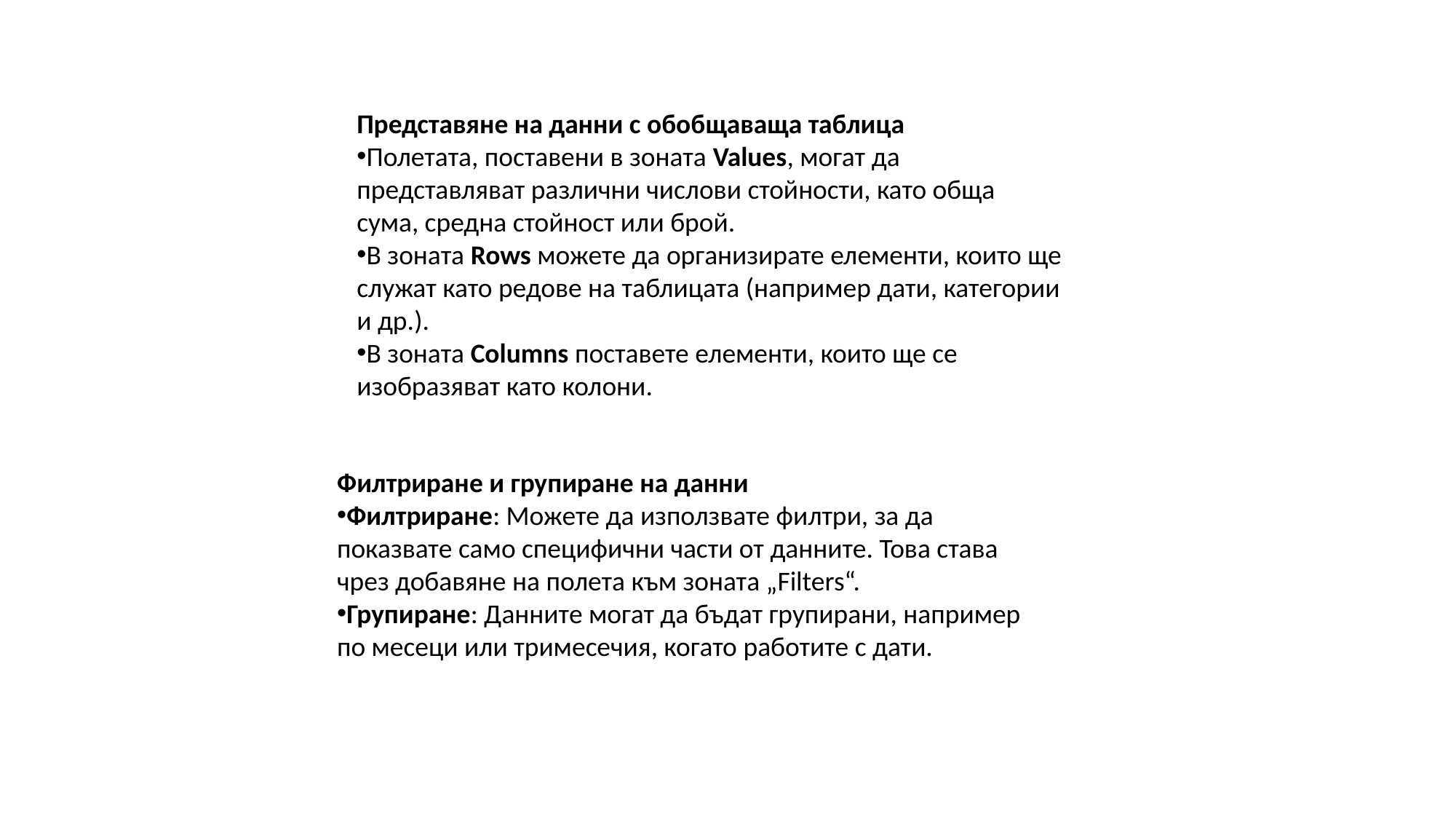

Представяне на данни с обобщаваща таблица
Полетата, поставени в зоната Values, могат да представляват различни числови стойности, като обща сума, средна стойност или брой.
В зоната Rows можете да организирате елементи, които ще служат като редове на таблицата (например дати, категории и др.).
В зоната Columns поставете елементи, които ще се изобразяват като колони.
Филтриране и групиране на данни
Филтриране: Можете да използвате филтри, за да показвате само специфични части от данните. Това става чрез добавяне на полета към зоната „Filters“.
Групиране: Данните могат да бъдат групирани, например по месеци или тримесечия, когато работите с дати.